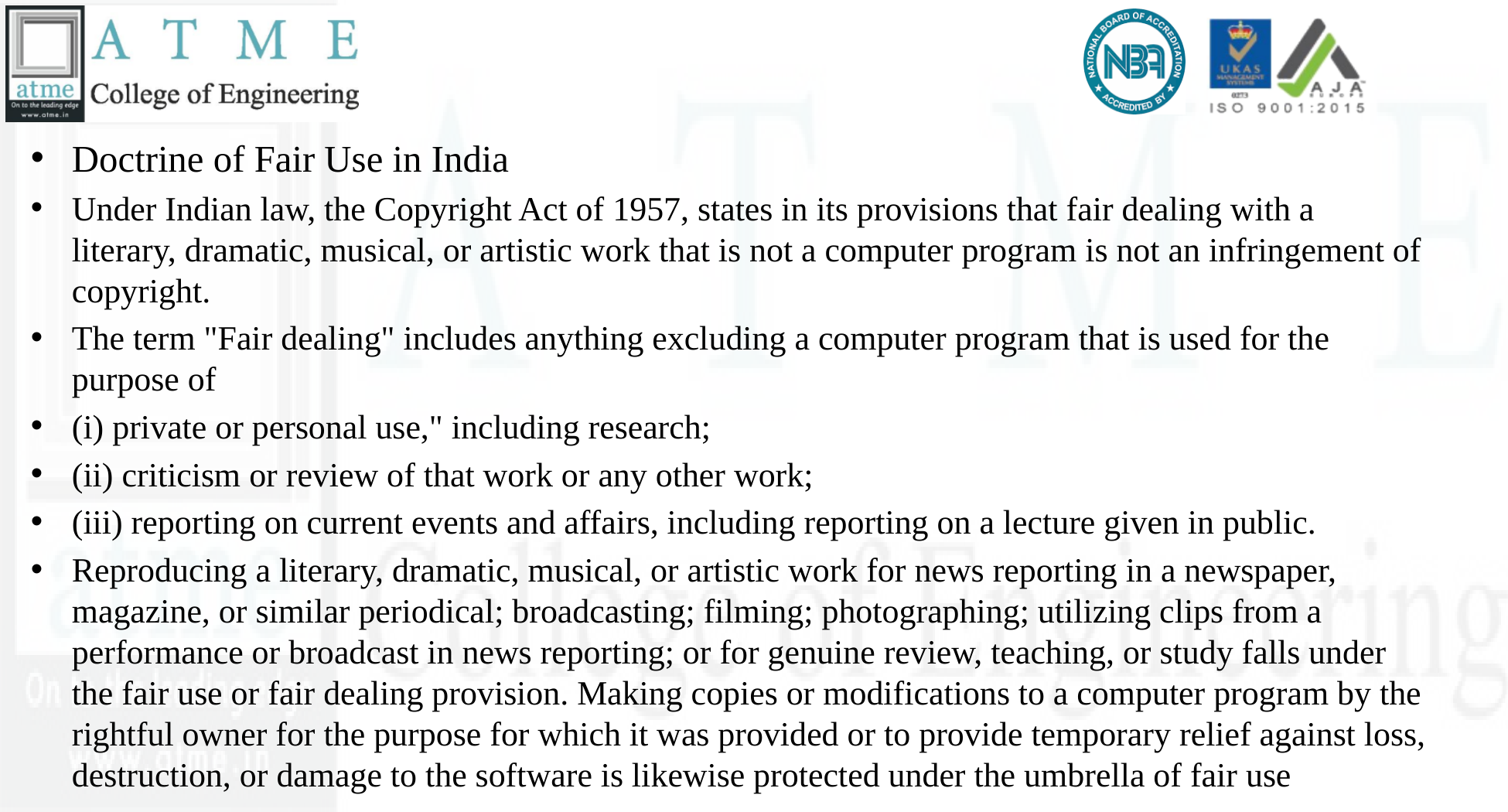

#
Doctrine of Fair Use in India
Under Indian law, the Copyright Act of 1957, states in its provisions that fair dealing with a literary, dramatic, musical, or artistic work that is not a computer program is not an infringement of copyright.
The term "Fair dealing" includes anything excluding a computer program that is used for the purpose of
(i) private or personal use," including research;
(ii) criticism or review of that work or any other work;
(iii) reporting on current events and affairs, including reporting on a lecture given in public.
Reproducing a literary, dramatic, musical, or artistic work for news reporting in a newspaper, magazine, or similar periodical; broadcasting; filming; photographing; utilizing clips from a performance or broadcast in news reporting; or for genuine review, teaching, or study falls under the fair use or fair dealing provision. Making copies or modifications to a computer program by the rightful owner for the purpose for which it was provided or to provide temporary relief against loss, destruction, or damage to the software is likewise protected under the umbrella of fair use